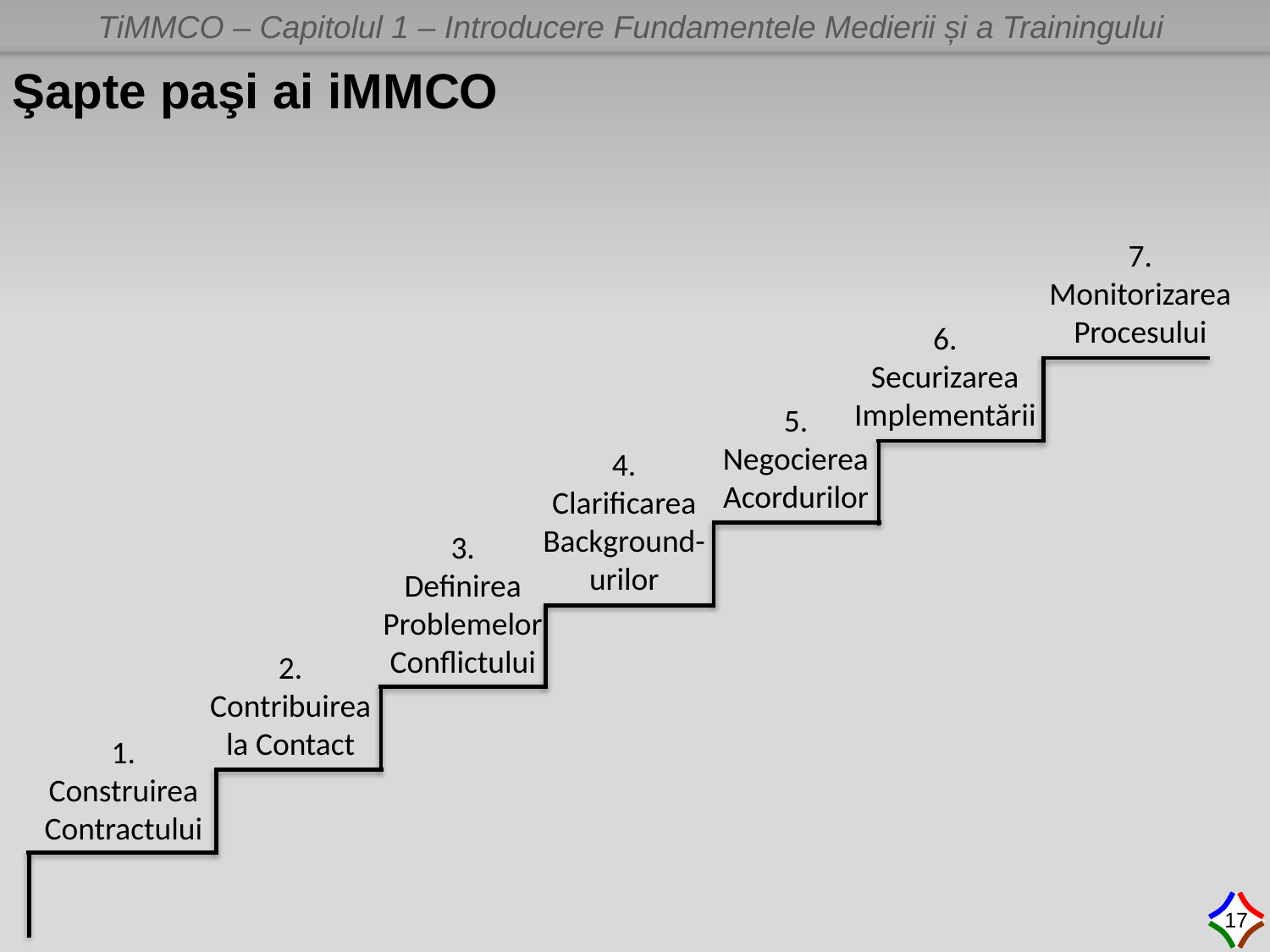

Şapte paşi ai iMMCO
7.
Monitorizarea Procesului
6.
Securizarea Implementării
5.
Negocierea Acordurilor
4.
Clarificarea Background-urilor
3.
Definirea Problemelor Conflictului
2.
Contribuirea la Contact
1.
Construirea Contractului